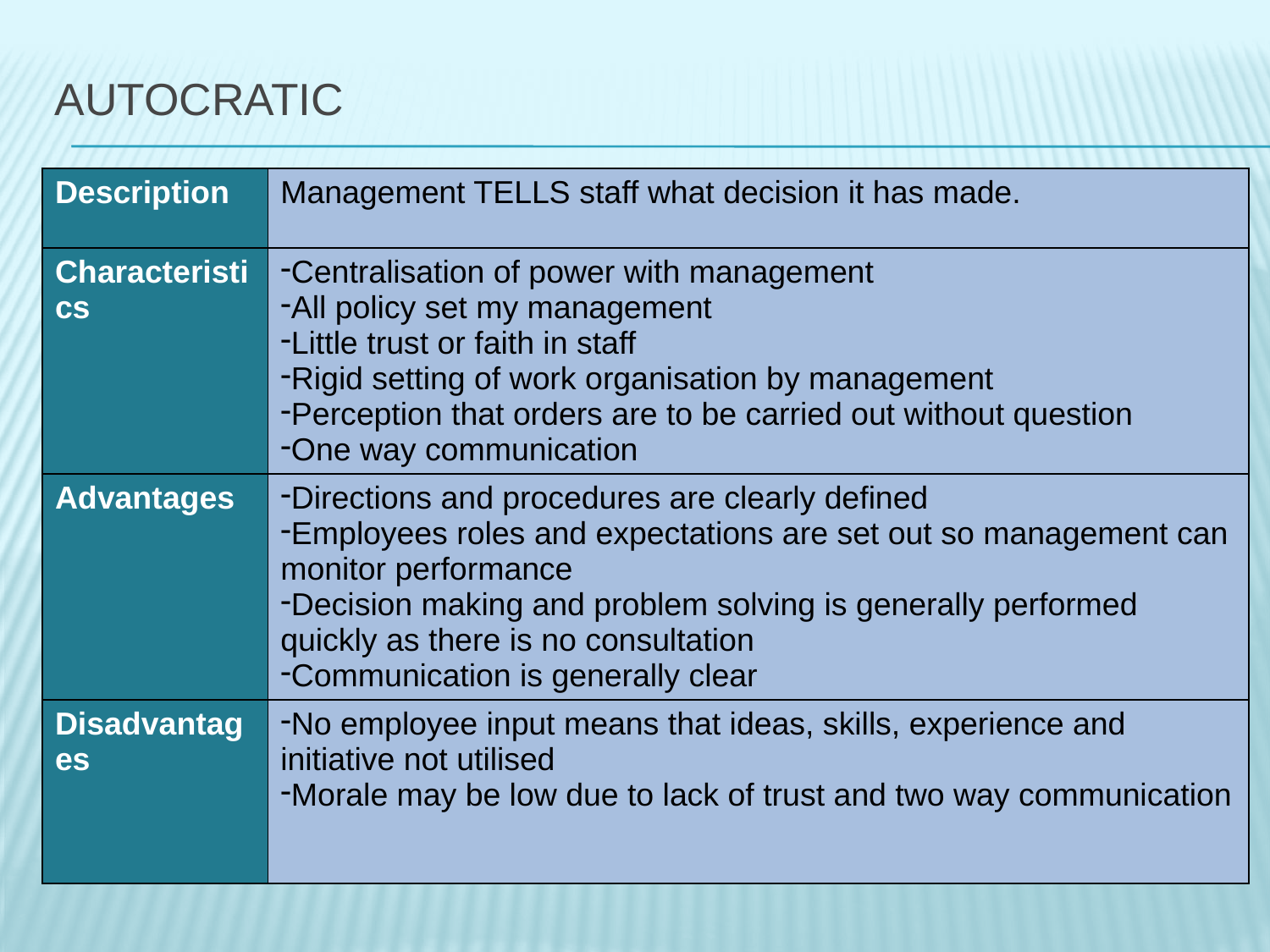

# Autocratic
| Description | Management TELLS staff what decision it has made. |
| --- | --- |
| Characteristics | Centralisation of power with management All policy set my management Little trust or faith in staff Rigid setting of work organisation by management Perception that orders are to be carried out without question One way communication |
| Advantages | Directions and procedures are clearly defined Employees roles and expectations are set out so management can monitor performance Decision making and problem solving is generally performed quickly as there is no consultation Communication is generally clear |
| Disadvantages | No employee input means that ideas, skills, experience and initiative not utilised Morale may be low due to lack of trust and two way communication |